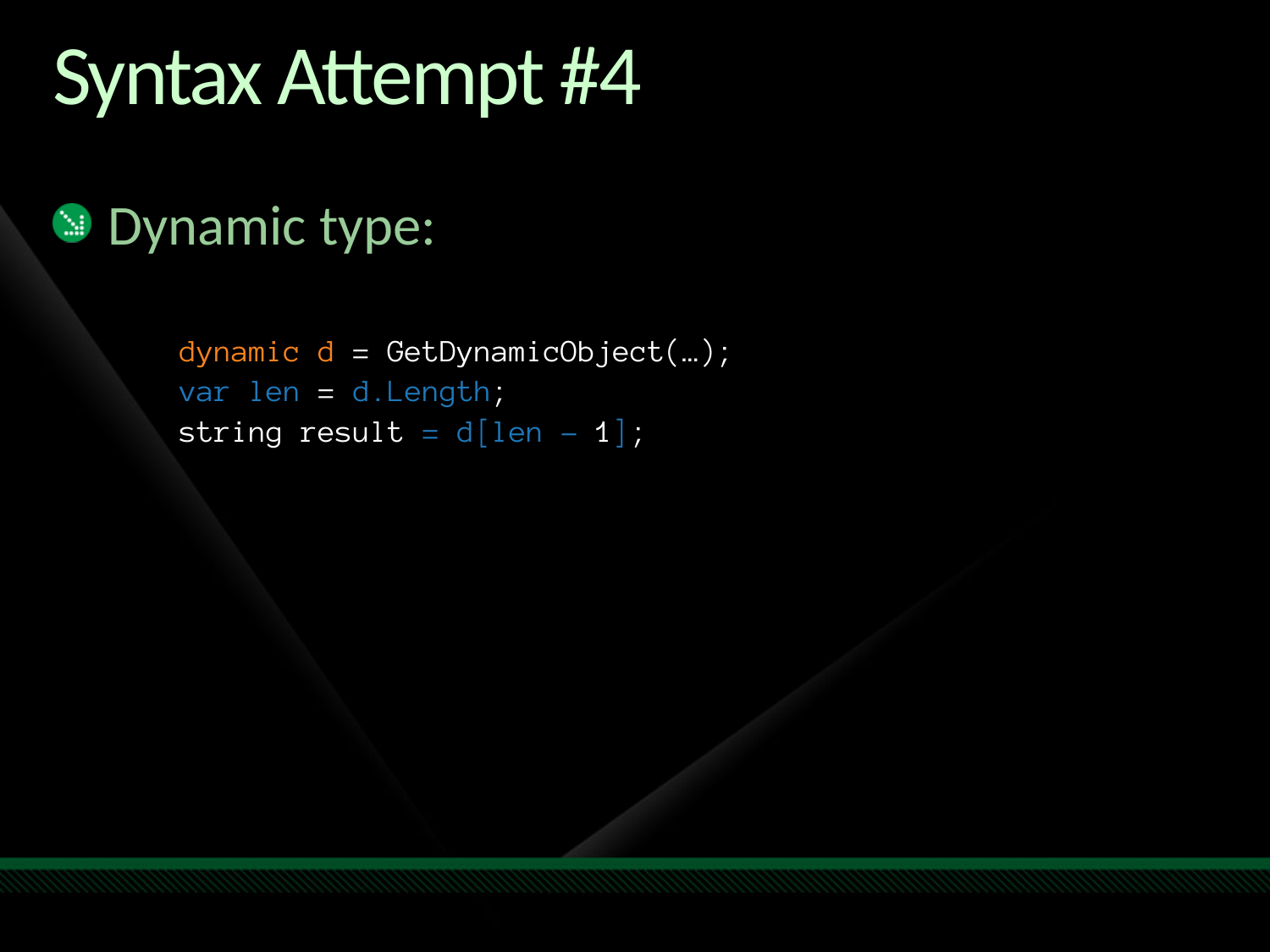

# Syntax Attempt #4
Dynamic type:

dynamic d = GetDynamicObject(…);
var len = d.Length;
string result = d[len - 1];